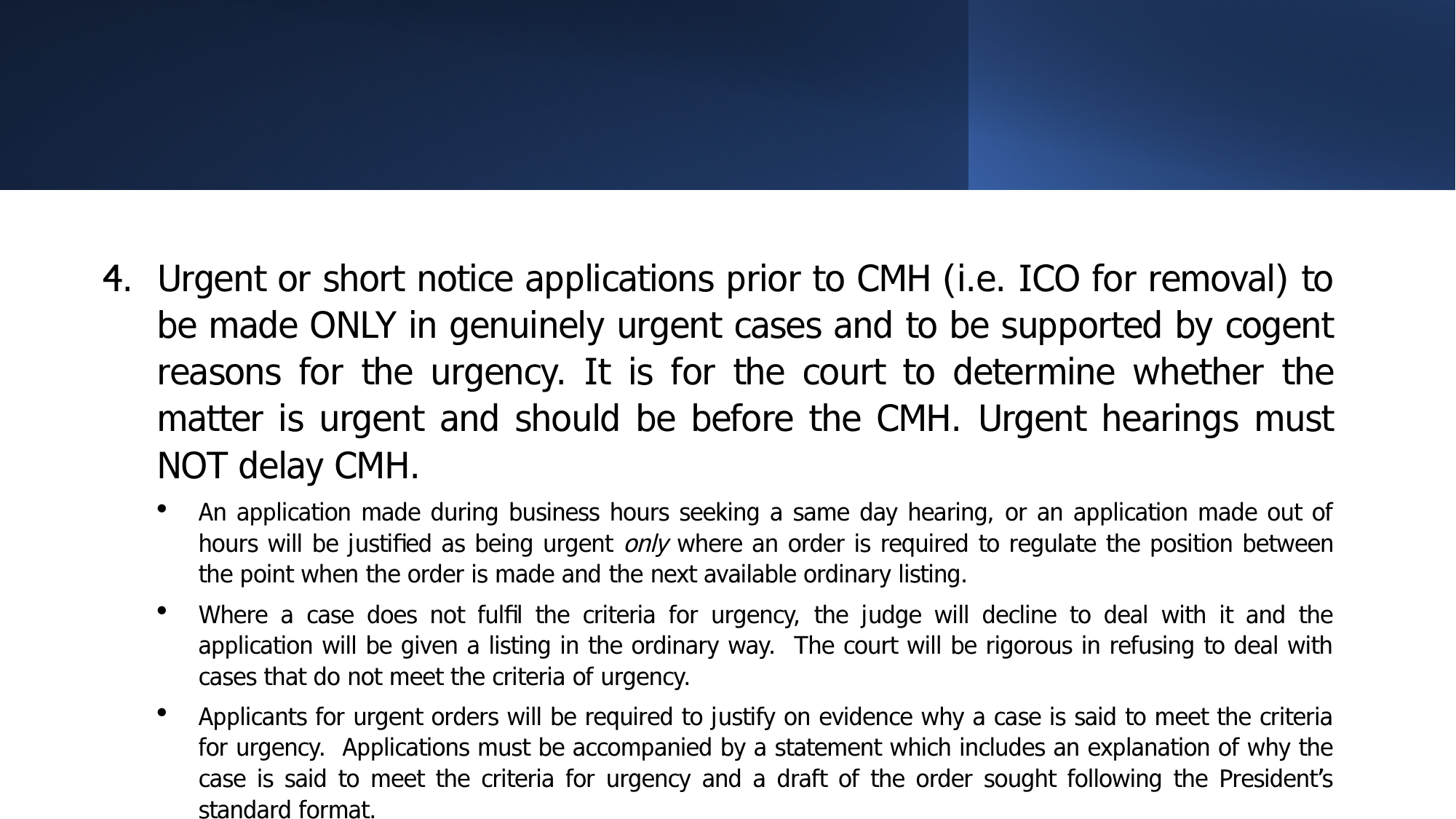

Urgent or short notice applications prior to CMH (i.e. ICO for removal) to be made ONLY in genuinely urgent cases and to be supported by cogent reasons for the urgency. It is for the court to determine whether the matter is urgent and should be before the CMH. Urgent hearings must NOT delay CMH.
An application made during business hours seeking a same day hearing, or an application made out of hours will be justified as being urgent only where an order is required to regulate the position between the point when the order is made and the next available ordinary listing.
Where a case does not fulfil the criteria for urgency, the judge will decline to deal with it and the application will be given a listing in the ordinary way.  The court will be rigorous in refusing to deal with cases that do not meet the criteria of urgency.
Applicants for urgent orders will be required to justify on evidence why a case is said to meet the criteria for urgency.  Applications must be accompanied by a statement which includes an explanation of why the case is said to meet the criteria for urgency and a draft of the order sought following the President’s standard format.